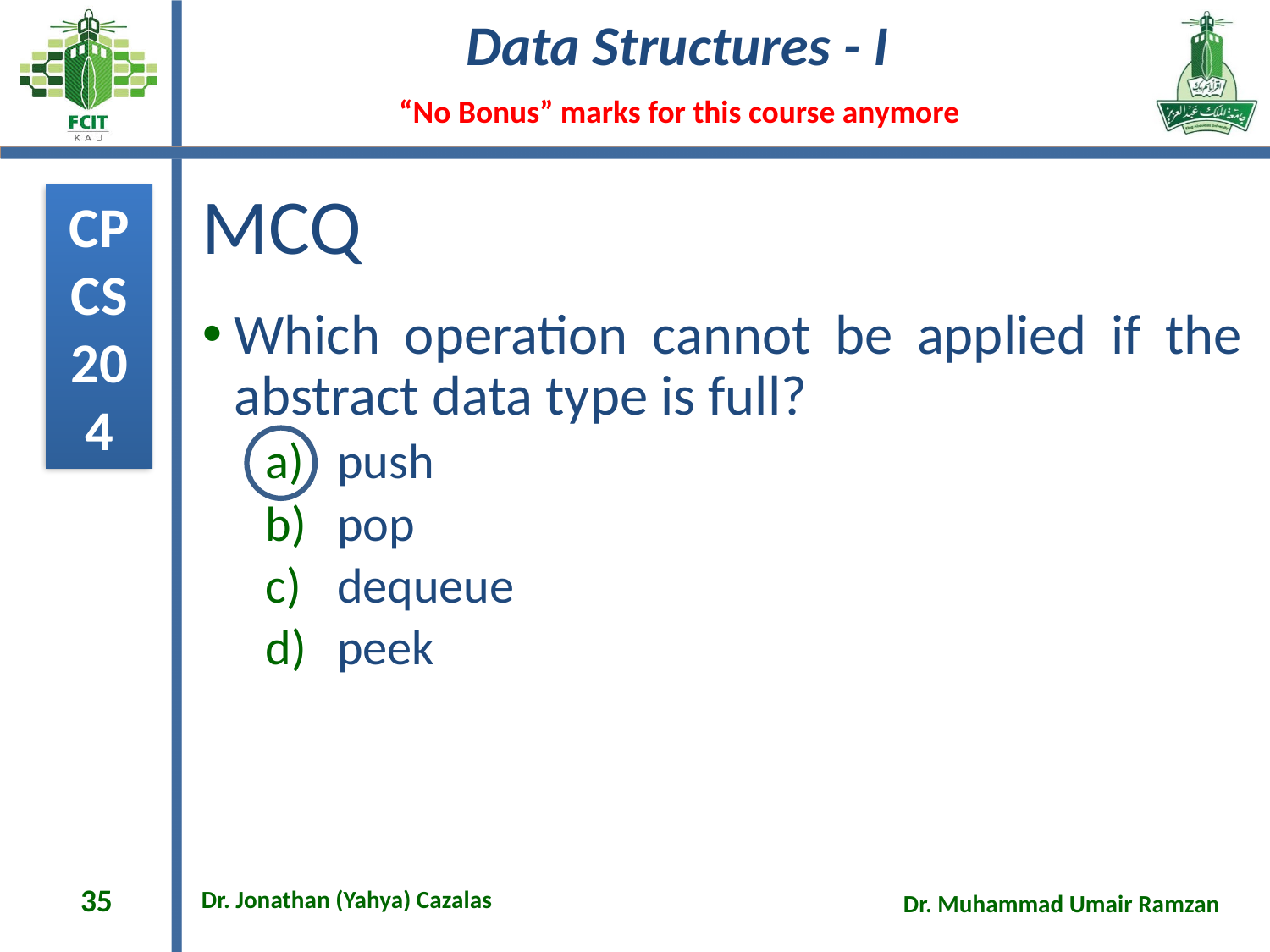

# MCQ
Which operation cannot be applied if the abstract data type is full?
push
pop
dequeue
peek

35